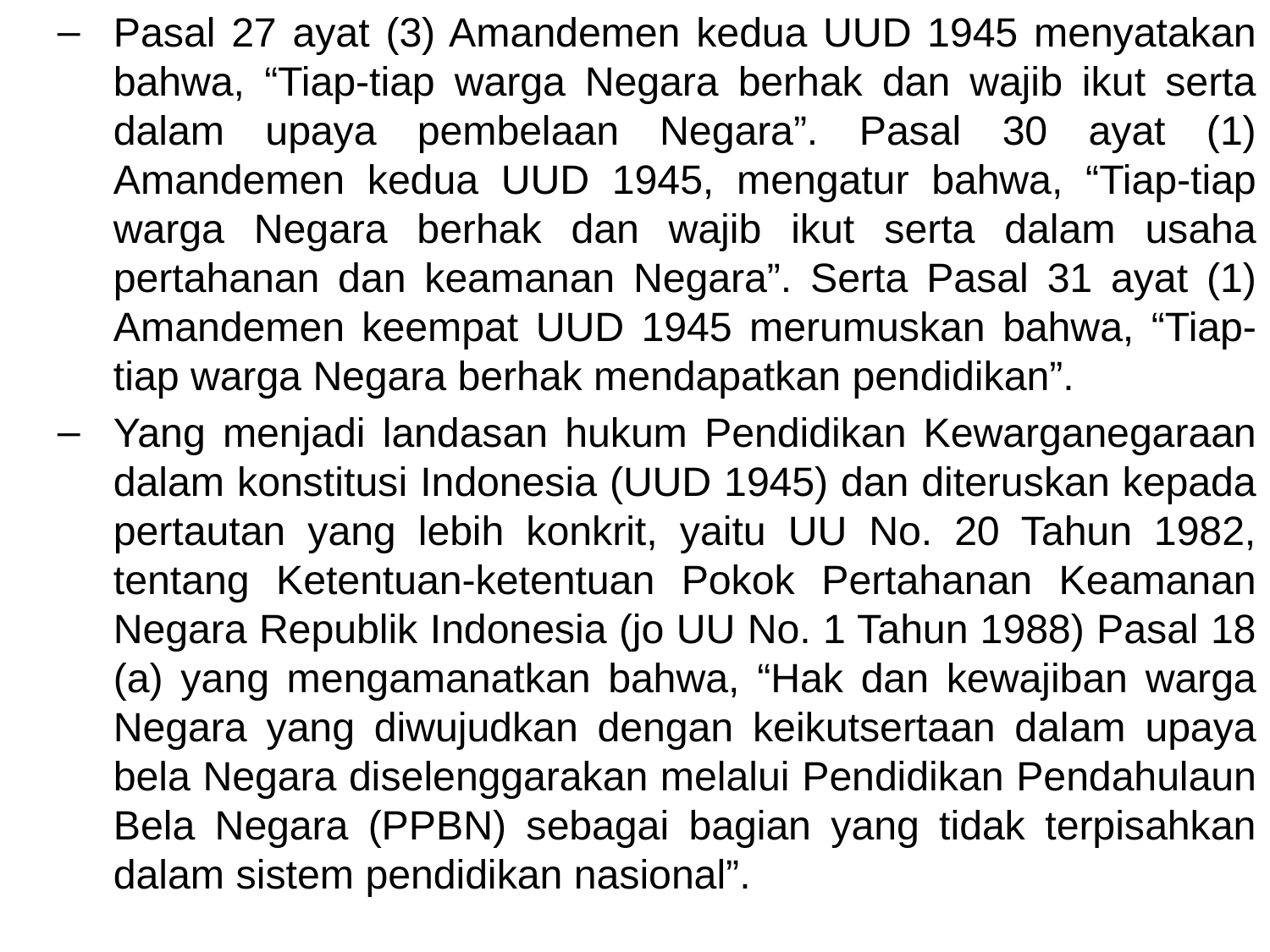

Pasal 27 ayat (3) Amandemen kedua UUD 1945 menyatakan bahwa, “Tiap-tiap warga Negara berhak dan wajib ikut serta dalam upaya pembelaan Negara”. Pasal 30 ayat (1) Amandemen kedua UUD 1945, mengatur bahwa, “Tiap-tiap warga Negara berhak dan wajib ikut serta dalam usaha pertahanan dan keamanan Negara”. Serta Pasal 31 ayat (1) Amandemen keempat UUD 1945 merumuskan bahwa, “Tiap-tiap warga Negara berhak mendapatkan pendidikan”.
Yang menjadi landasan hukum Pendidikan Kewarganegaraan dalam konstitusi Indonesia (UUD 1945) dan diteruskan kepada pertautan yang lebih konkrit, yaitu UU No. 20 Tahun 1982, tentang Ketentuan-ketentuan Pokok Pertahanan Keamanan Negara Republik Indonesia (jo UU No. 1 Tahun 1988) Pasal 18 (a) yang mengamanatkan bahwa, “Hak dan kewajiban warga Negara yang diwujudkan dengan keikutsertaan dalam upaya bela Negara diselenggarakan melalui Pendidikan Pendahulaun Bela Negara (PPBN) sebagai bagian yang tidak terpisahkan dalam sistem pendidikan nasional”.